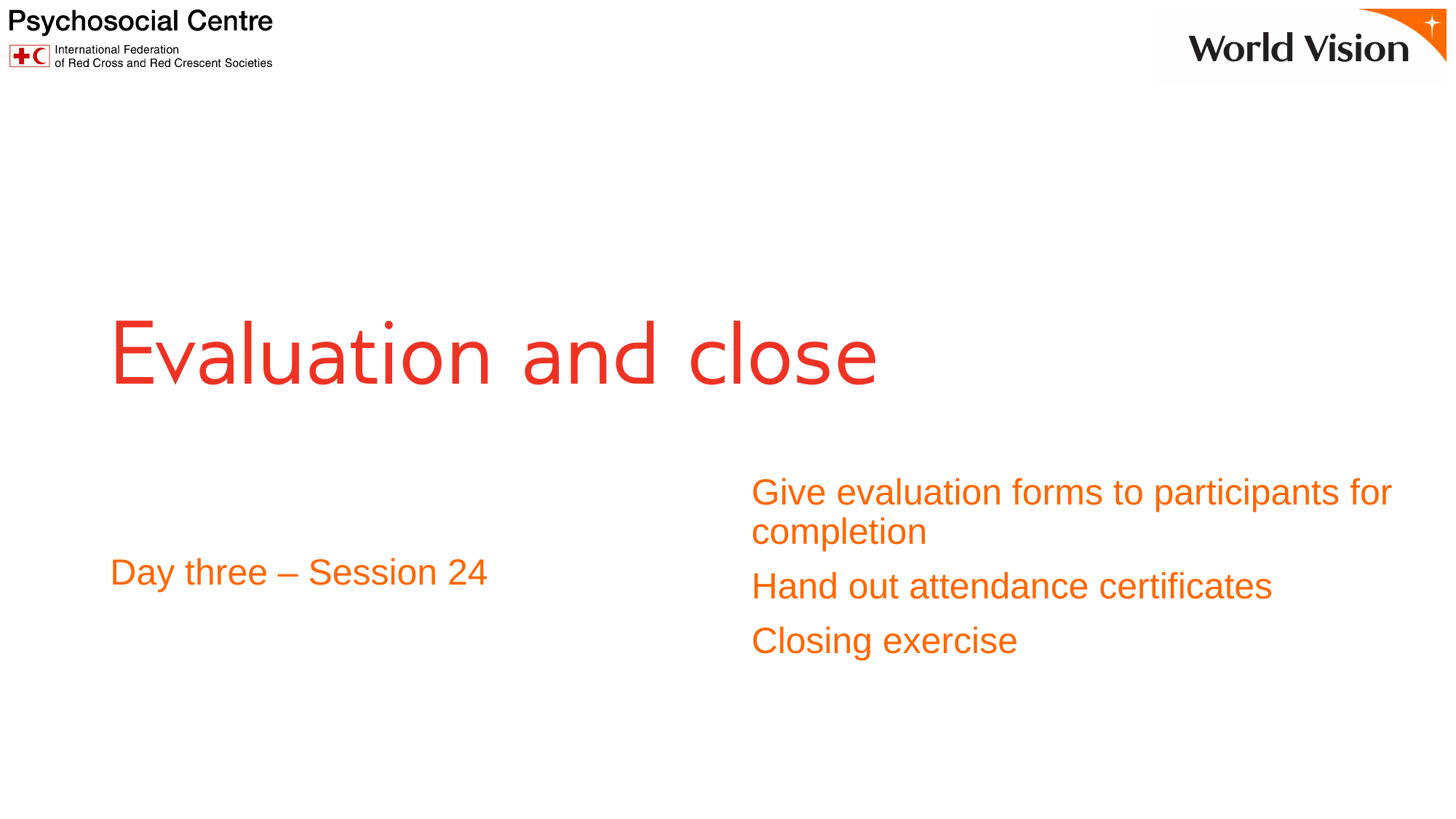

# Evaluation and close

Give evaluation forms to participants for completion
Hand out attendance certificates
Closing exercise

Day three – Session 24